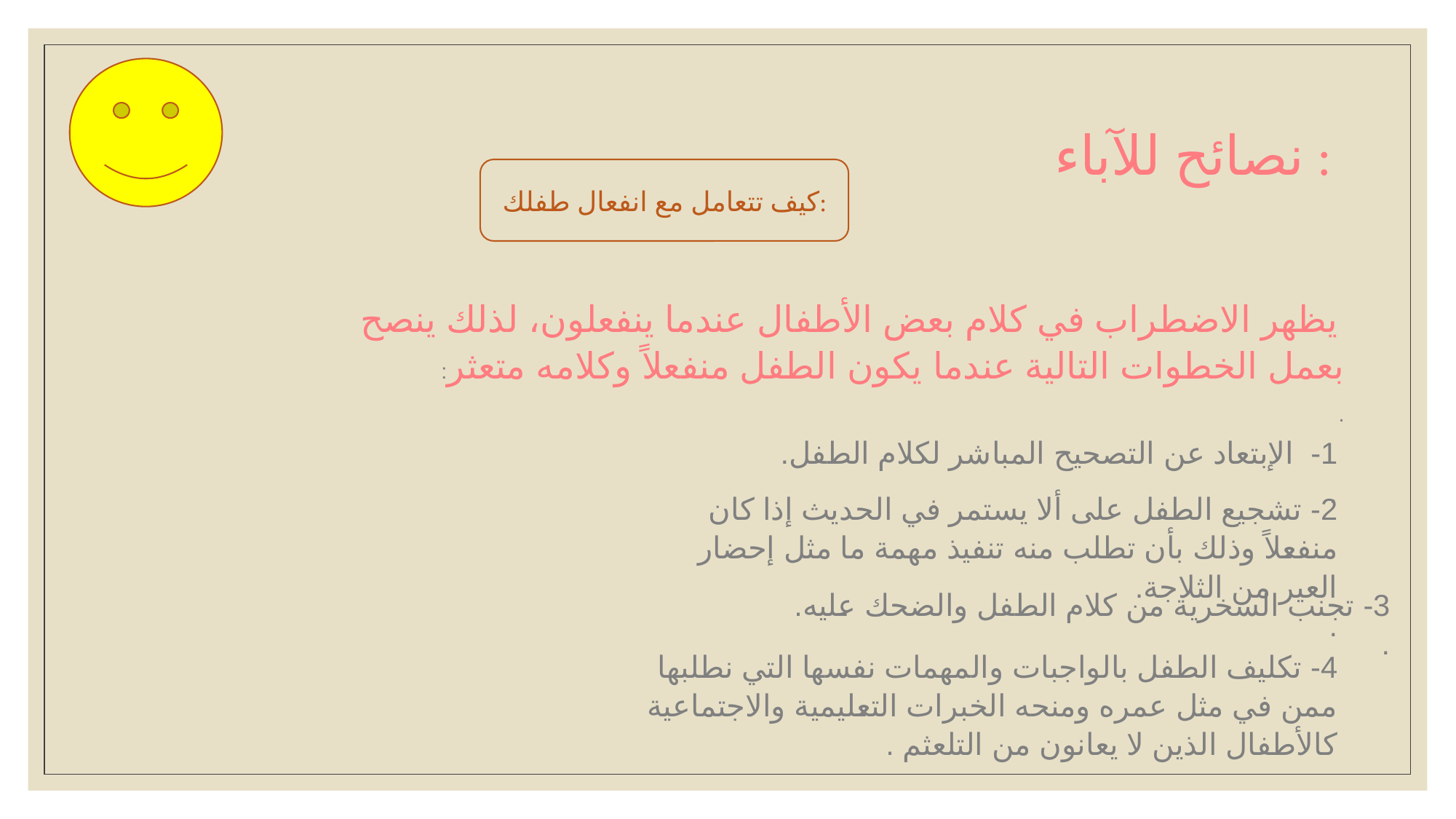

نصائح للآباء :
كيف تتعامل مع انفعال طفلك:
 يظهر الاضطراب في كلام بعض الأطفال عندما ينفعلون، لذلك ينصح بعمل الخطوات التالية عندما يكون الطفل منفعلاً وكلامه متعثر:
.

1-  الإبتعاد عن التصحيح المباشر لكلام الطفل.
.
2- تشجيع الطفل على ألا يستمر في الحديث إذا كان منفعلاً وذلك بأن تطلب منه تنفيذ مهمة ما مثل إحضار العير من الثلاجة.
.
3- تجنب السخرية من كلام الطفل والضحك عليه.
.
4- تكليف الطفل بالواجبات والمهمات نفسها التي نطلبها ممن في مثل عمره ومنحه الخبرات التعليمية والاجتماعية كالأطفال الذين لا يعانون من التلعثم .